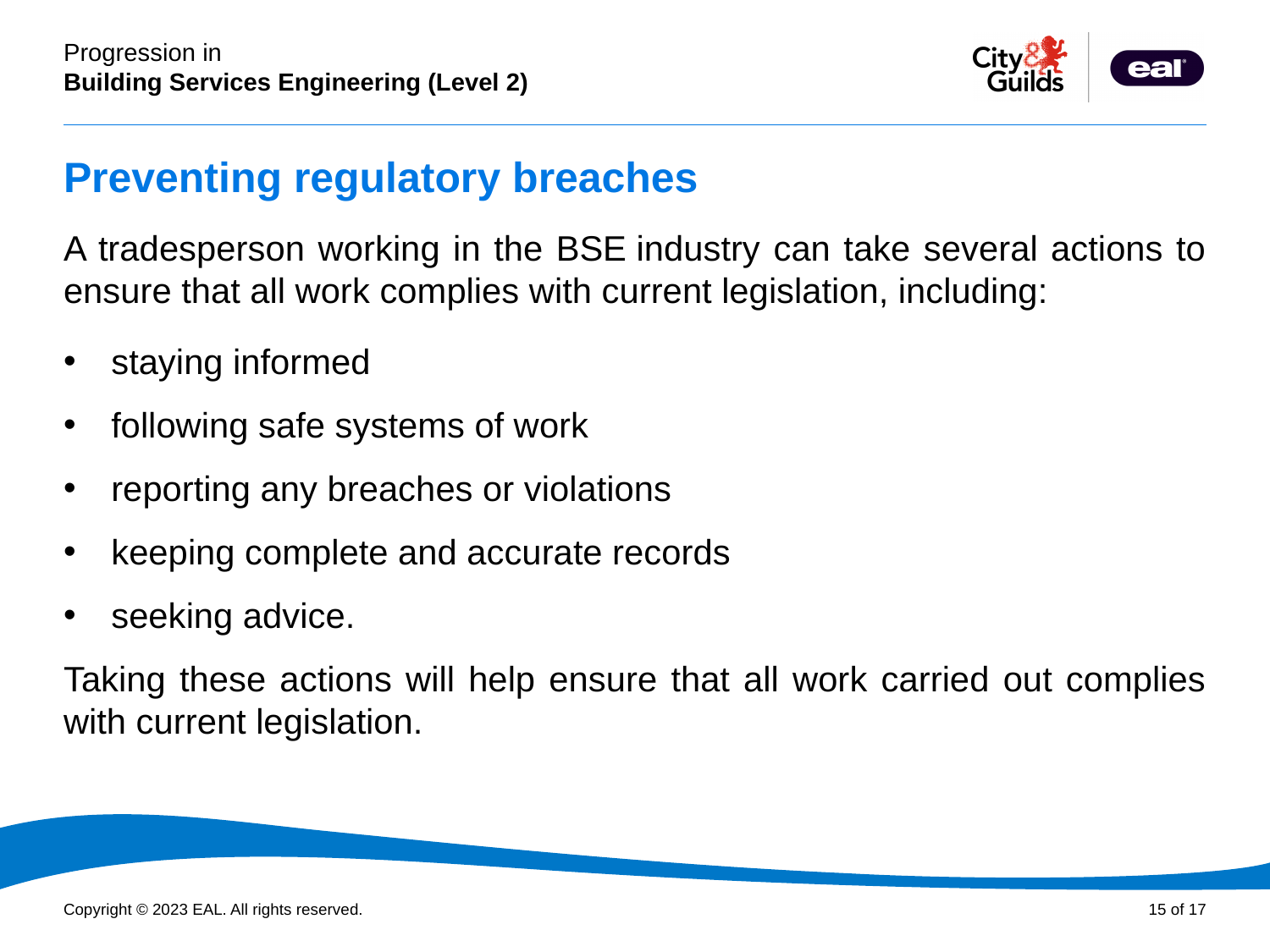

# Preventing regulatory breaches
A tradesperson working in the BSE industry can take several actions to ensure that all work complies with current legislation, including:
staying informed
following safe systems of work
reporting any breaches or violations
keeping complete and accurate records
seeking advice.
Taking these actions will help ensure that all work carried out complies with current legislation.